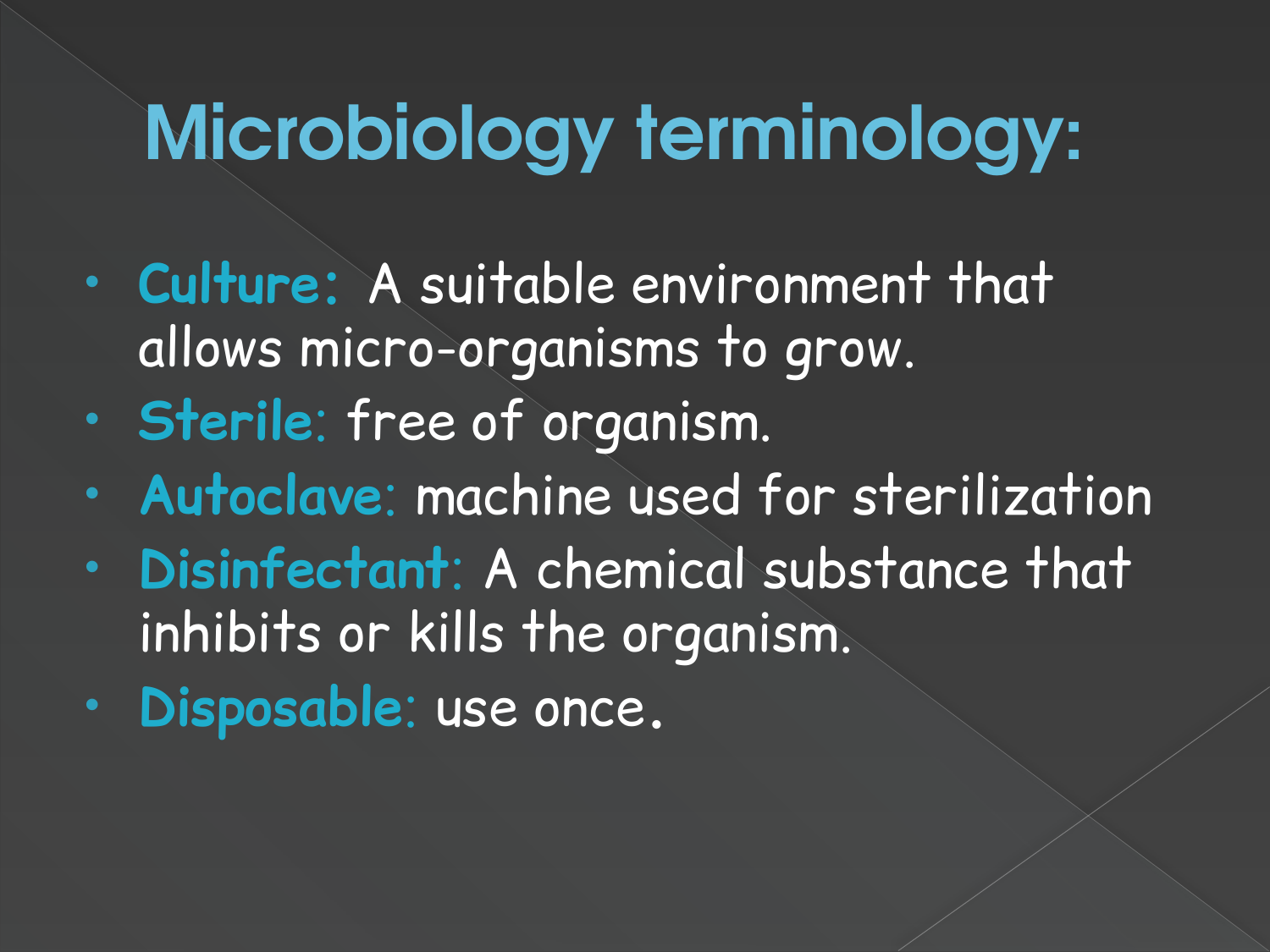

# Microbiology terminology:
Culture: A suitable environment that allows micro-organisms to grow.
Sterile: free of organism.
Autoclave: machine used for sterilization
Disinfectant: A chemical substance that inhibits or kills the organism.
Disposable: use once.